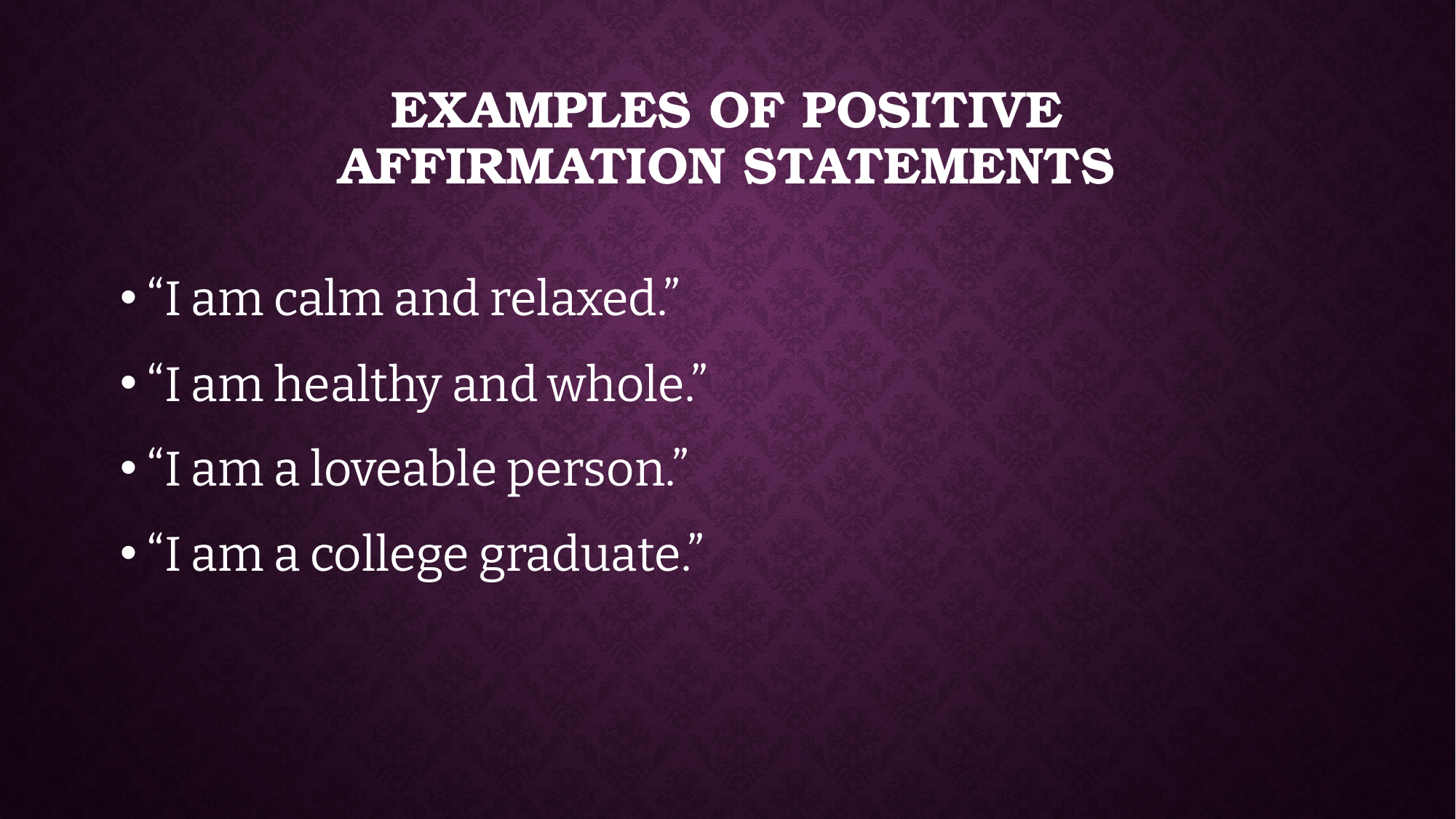

# Examples of Positive Affirmation Statements
“I am calm and relaxed.”
“I am healthy and whole.”
“I am a loveable person.”
“I am a college graduate.”